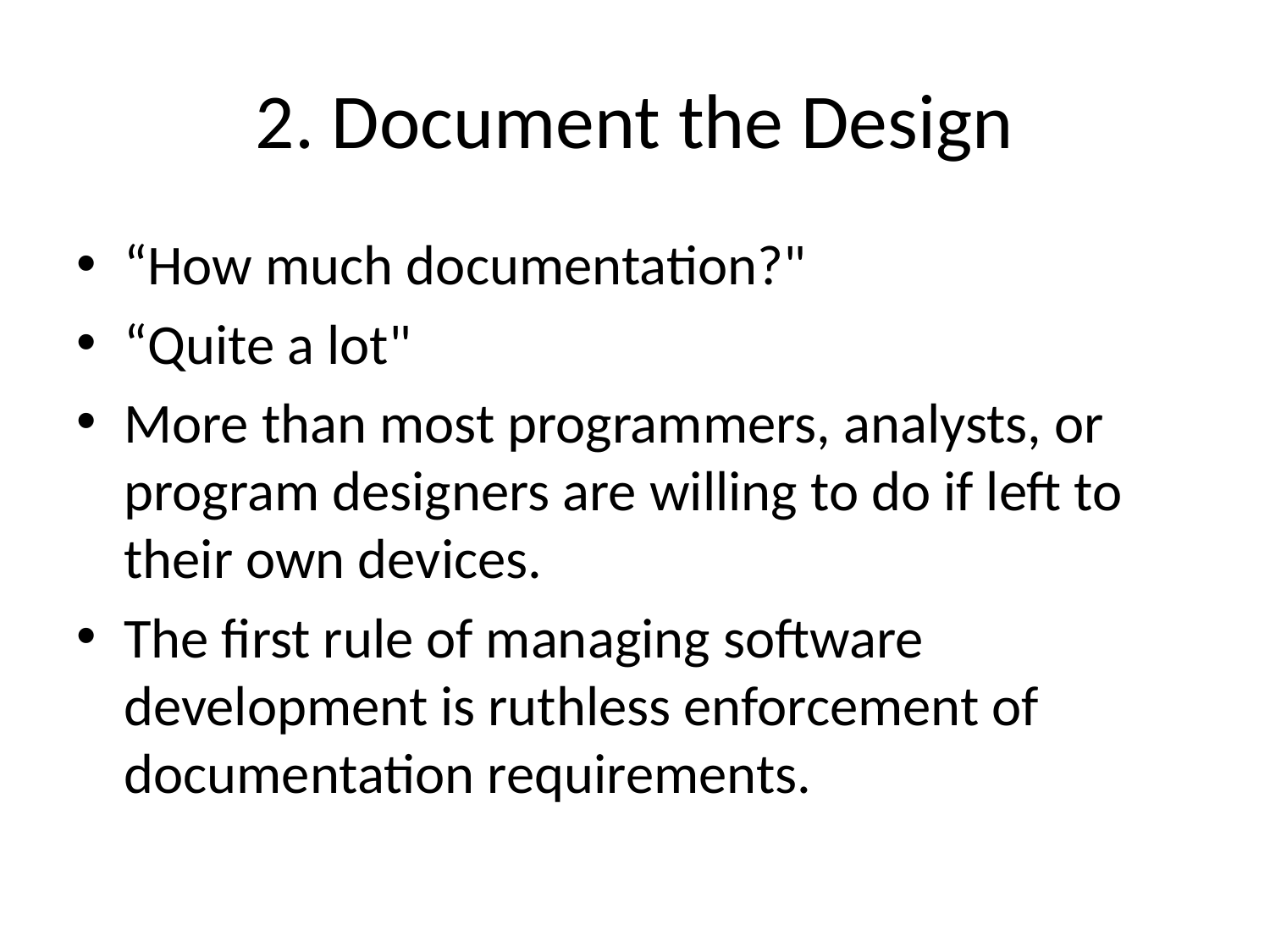

# 2. Document the Design
“How much documentation?"
“Quite a lot"
More than most programmers, analysts, or program designers are willing to do if left to their own devices.
The first rule of managing software development is ruthless enforcement of documentation requirements.